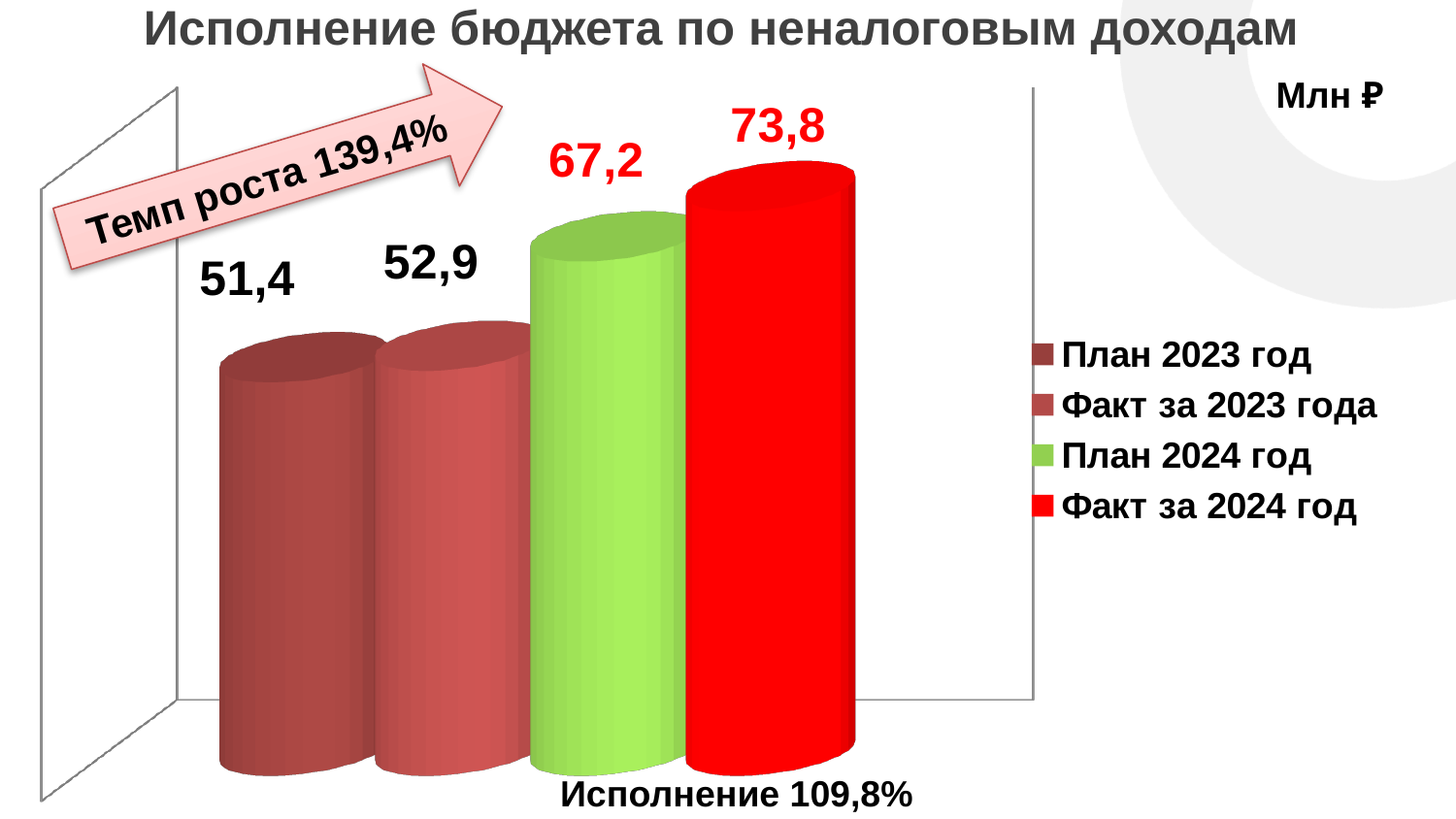

# Исполнение бюджета по неналоговым доходам

[unsupported chart]

Млн ₽
Темп роста 139,4%
Исполнение 109,8%